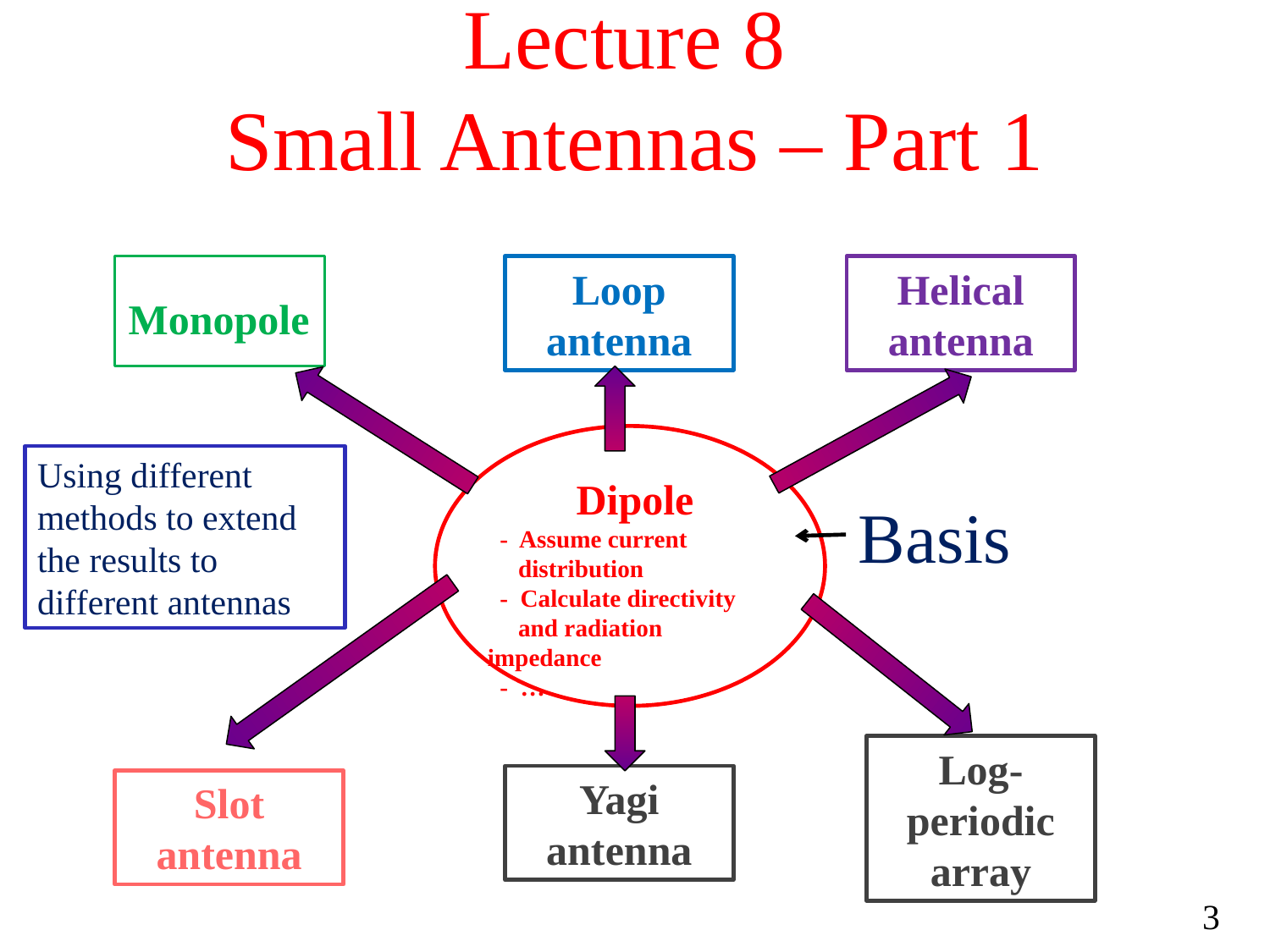

# Lecture 8 Small Antennas – Part 1

Loop antenna
Helical antenna
Monopole

Using different methods to extend the results to different antennas
Dipole
  -  Assume current
     distribution
  -  Calculate directivity
     and radiation impedance
  -  …
Basis

Log-periodic array
Yagi antenna
Slot antenna